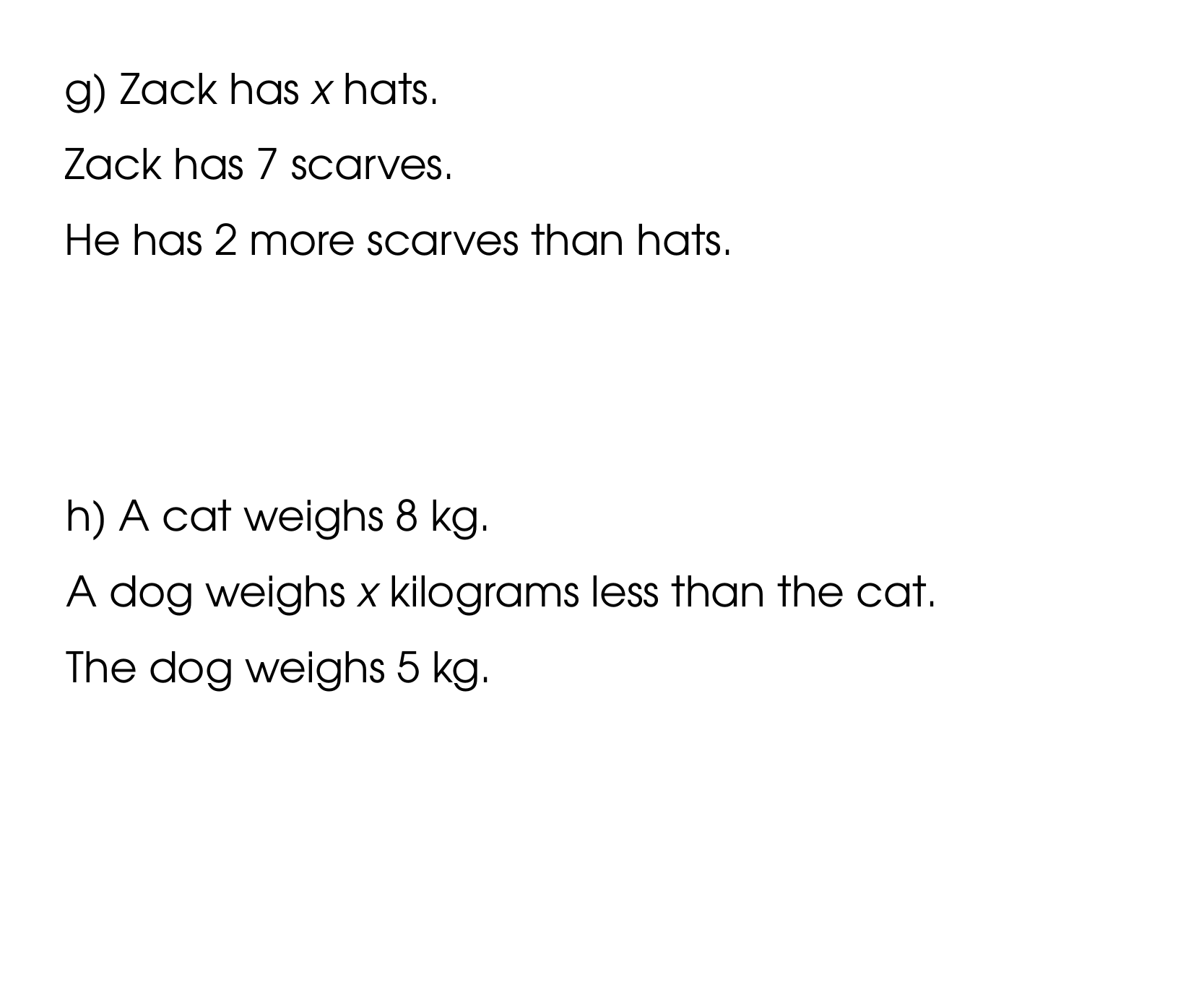

g) Zack has x hats.
Zack has 7 scarves.
He has 2 more scarves than hats.
h) A cat weighs 8 kg.
A dog weighs x kilograms less than the cat.
The dog weighs 5 kg.